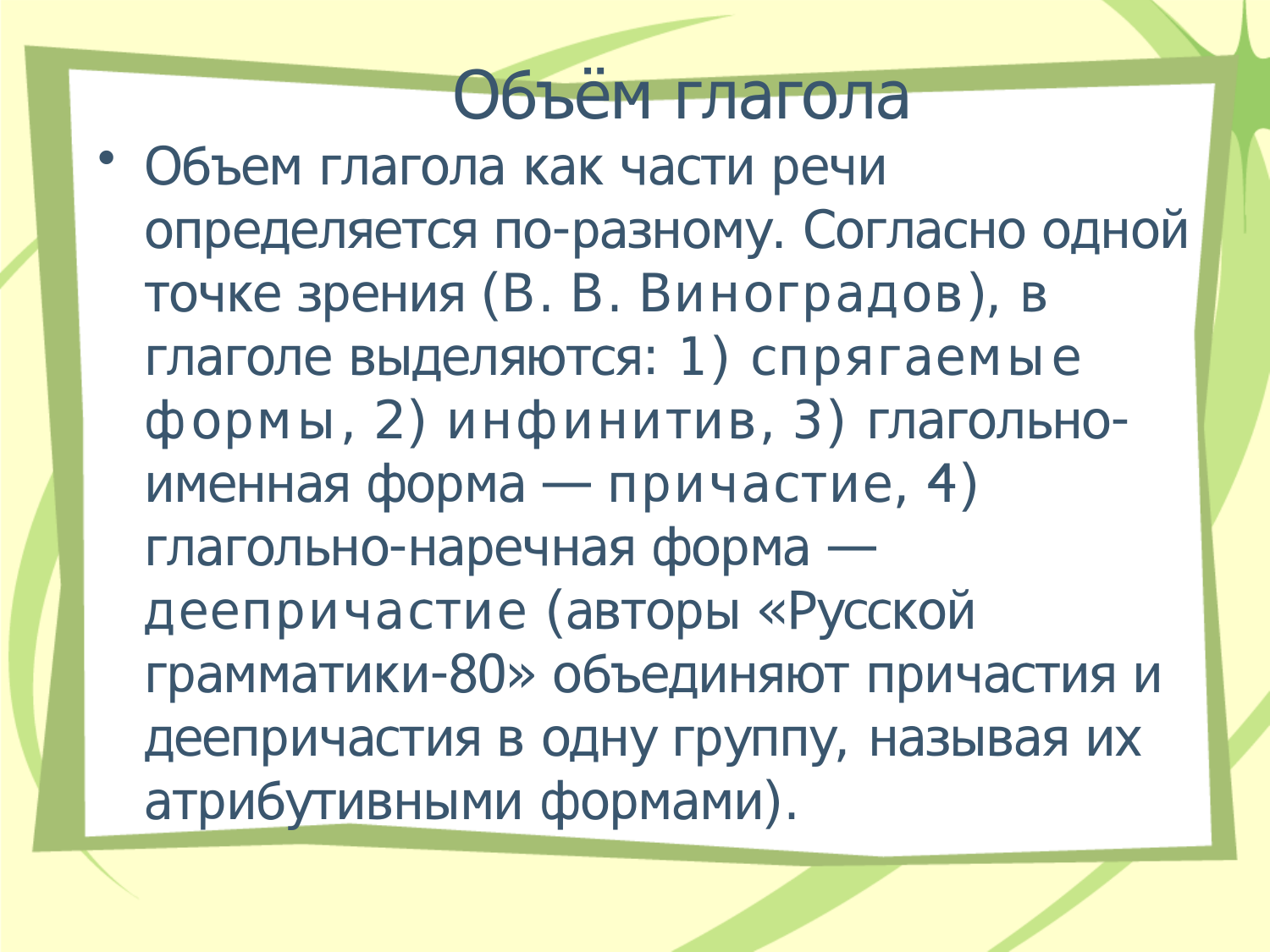

# Объём глагола
Объем глагола как части речи определяется по-разному. Согласно одной точке зрения (В. В. Виноградов), в глаголе выделяются: 1) спрягаемые формы, 2) инфинитив, 3) глагольно-именная форма — причастие, 4) глагольно-наречная форма — деепричастие (авторы «Русской грамматики-80» объединяют причастия и деепричастия в одну группу, называя их атрибутивными формами).